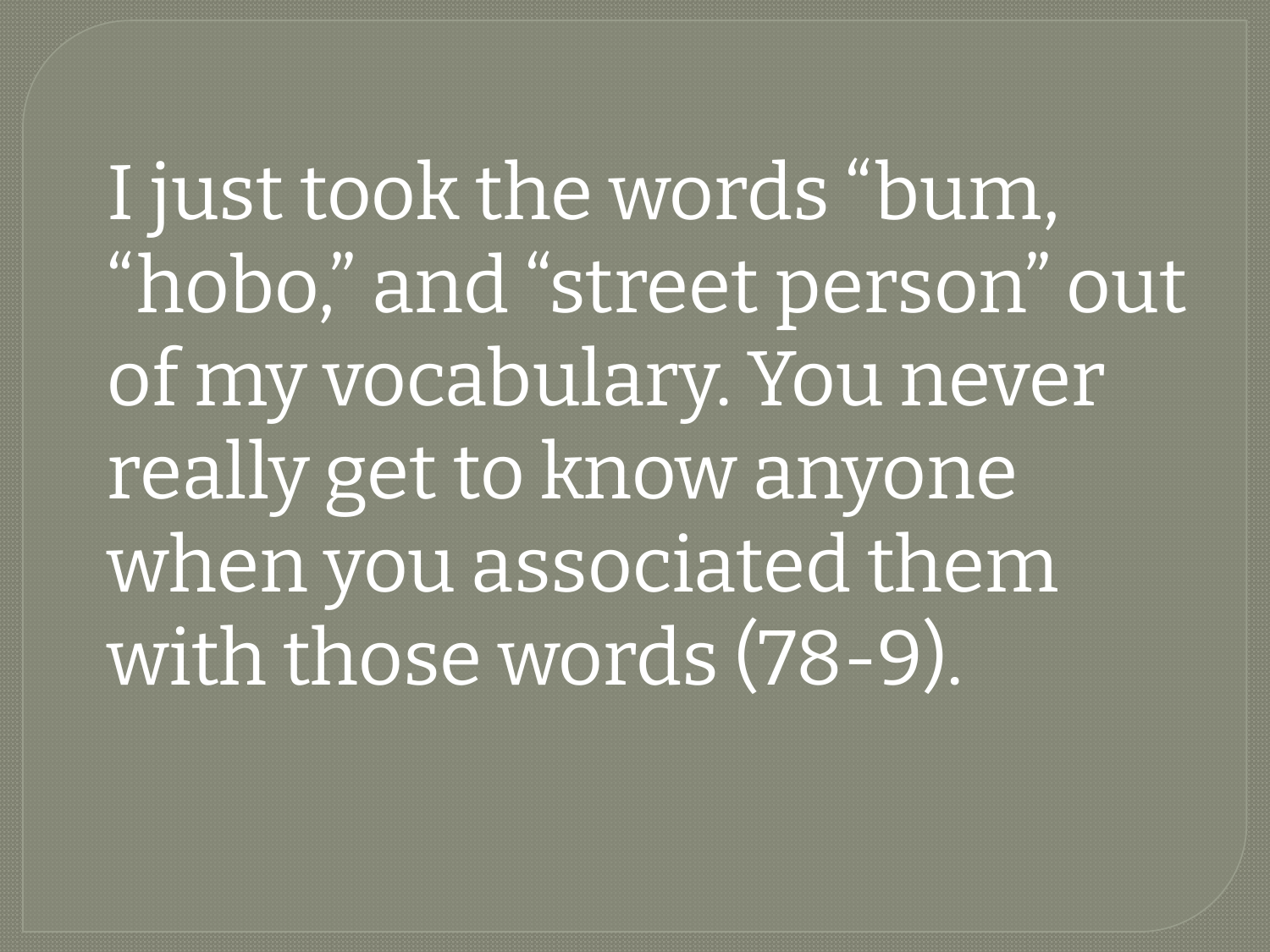

I just took the words “bum, “hobo,” and “street person” out of my vocabulary. You never really get to know anyone when you associated them with those words (78-9).